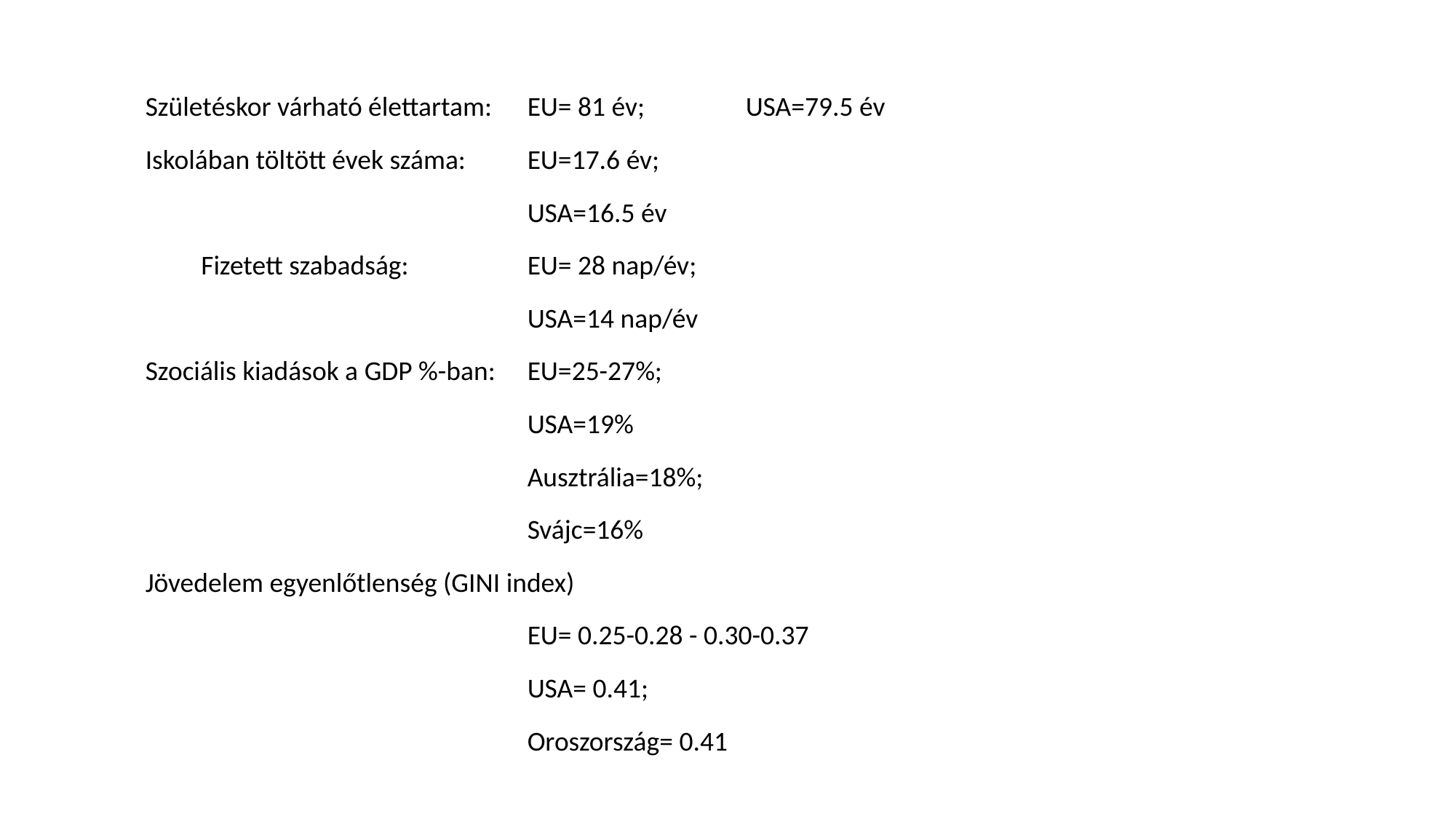

Születéskor várható élettartam: 	EU= 81 év; 	USA=79.5 év
Iskolában töltött évek száma:      	EU=17.6 év;
				USA=16.5 év
         Fizetett szabadság: 		EU= 28 nap/év;
				USA=14 nap/év
Szociális kiadások a GDP %-ban: 	EU=25-27%;
				USA=19%
				Ausztrália=18%;
				Svájc=16%
Jövedelem egyenlőtlenség (GINI index)
				EU= 0.25-0.28 - 0.30-0.37
 				USA= 0.41;
				Oroszország= 0.41